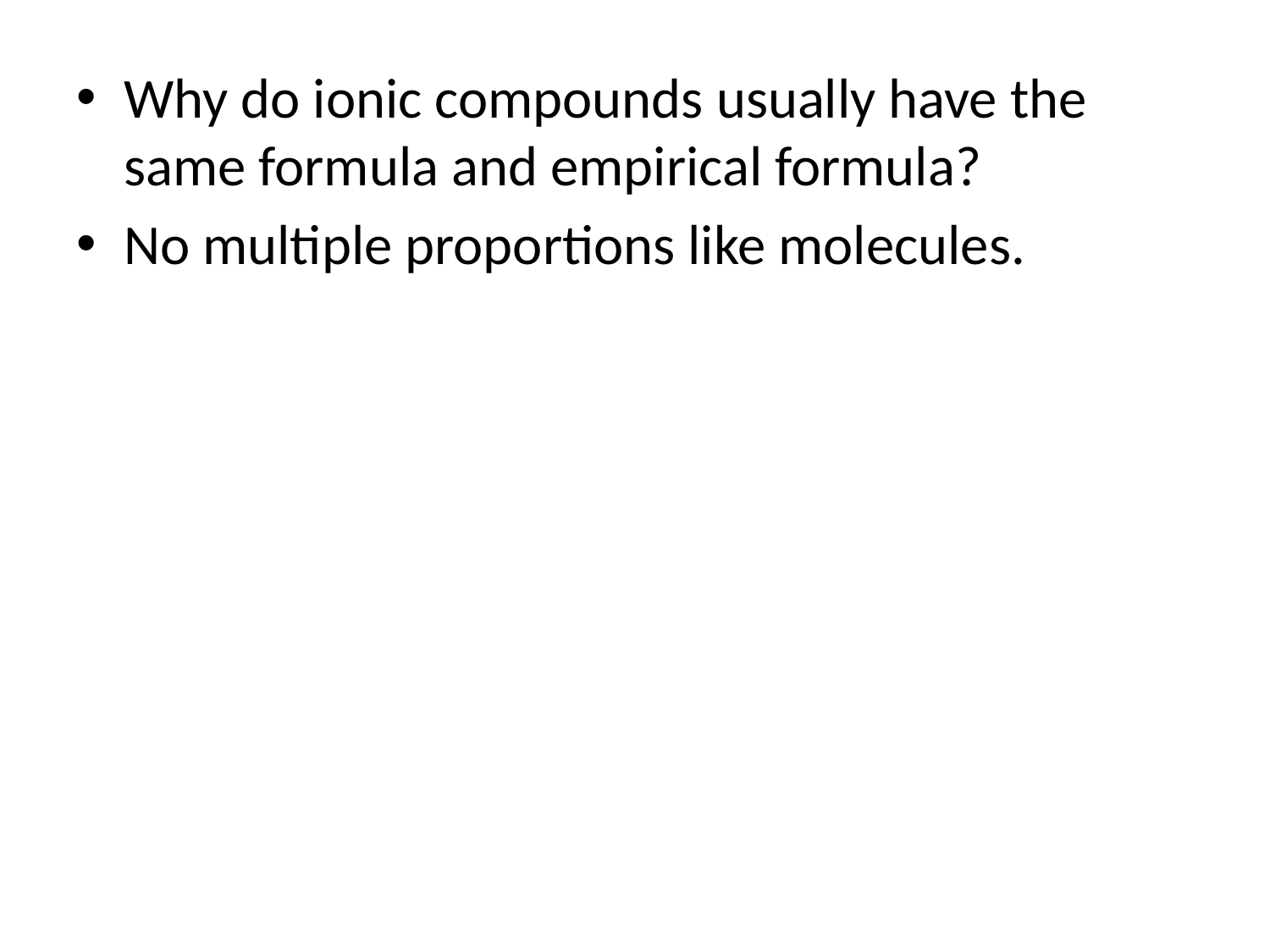

Why do ionic compounds usually have the same formula and empirical formula?
No multiple proportions like molecules.